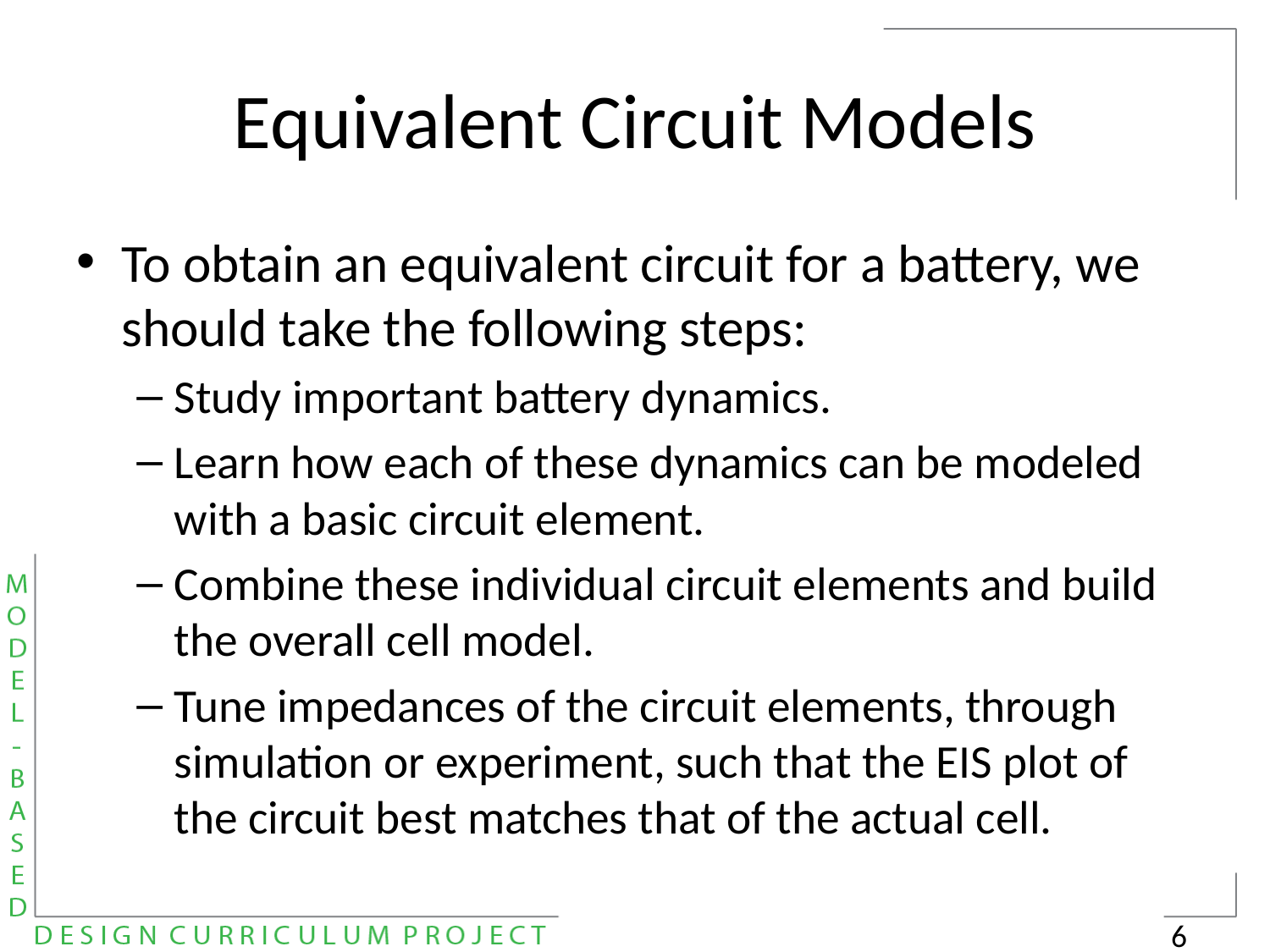

# Equivalent Circuit Models
To obtain an equivalent circuit for a battery, we should take the following steps:
Study important battery dynamics.
Learn how each of these dynamics can be modeled with a basic circuit element.
Combine these individual circuit elements and build the overall cell model.
Tune impedances of the circuit elements, through simulation or experiment, such that the EIS plot of the circuit best matches that of the actual cell.